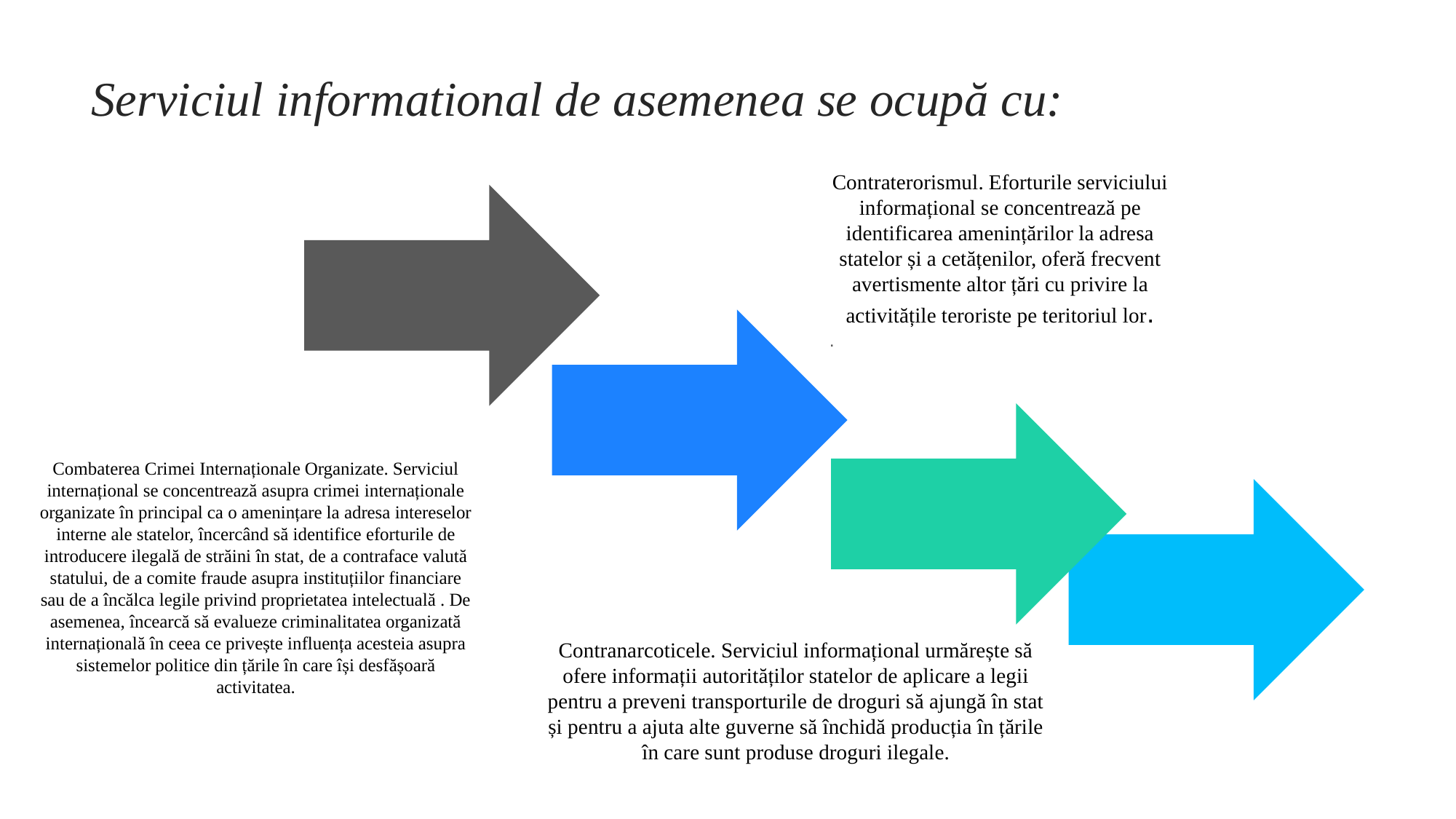

Serviciul informational de asemenea se ocupă cu:

Contraterorismul. Eforturile serviciului informațional se concentrează pe identificarea amenințărilor la adresa statelor și a cetățenilor, oferă frecvent avertismente altor țări cu privire la activitățile teroriste pe teritoriul lor.
.

Option E

Combaterea Crimei Internaționale Organizate. Serviciul internațional se concentrează asupra crimei internaționale organizate în principal ca o amenințare la adresa intereselor interne ale statelor, încercând să identifice eforturile de introducere ilegală de străini în stat, de a contraface valută statului, de a comite fraude asupra instituțiilor financiare sau de a încălca legile privind proprietatea intelectuală . De asemenea, încearcă să evalueze criminalitatea organizată internațională în ceea ce privește influența acesteia asupra sistemelor politice din țările în care își desfășoară activitatea.

Contranarcoticele. Serviciul informațional urmărește să ofere informații autorităților statelor de aplicare a legii pentru a preveni transporturile de droguri să ajungă în stat și pentru a ajuta alte guverne să închidă producția în țările în care sunt produse droguri ilegale.